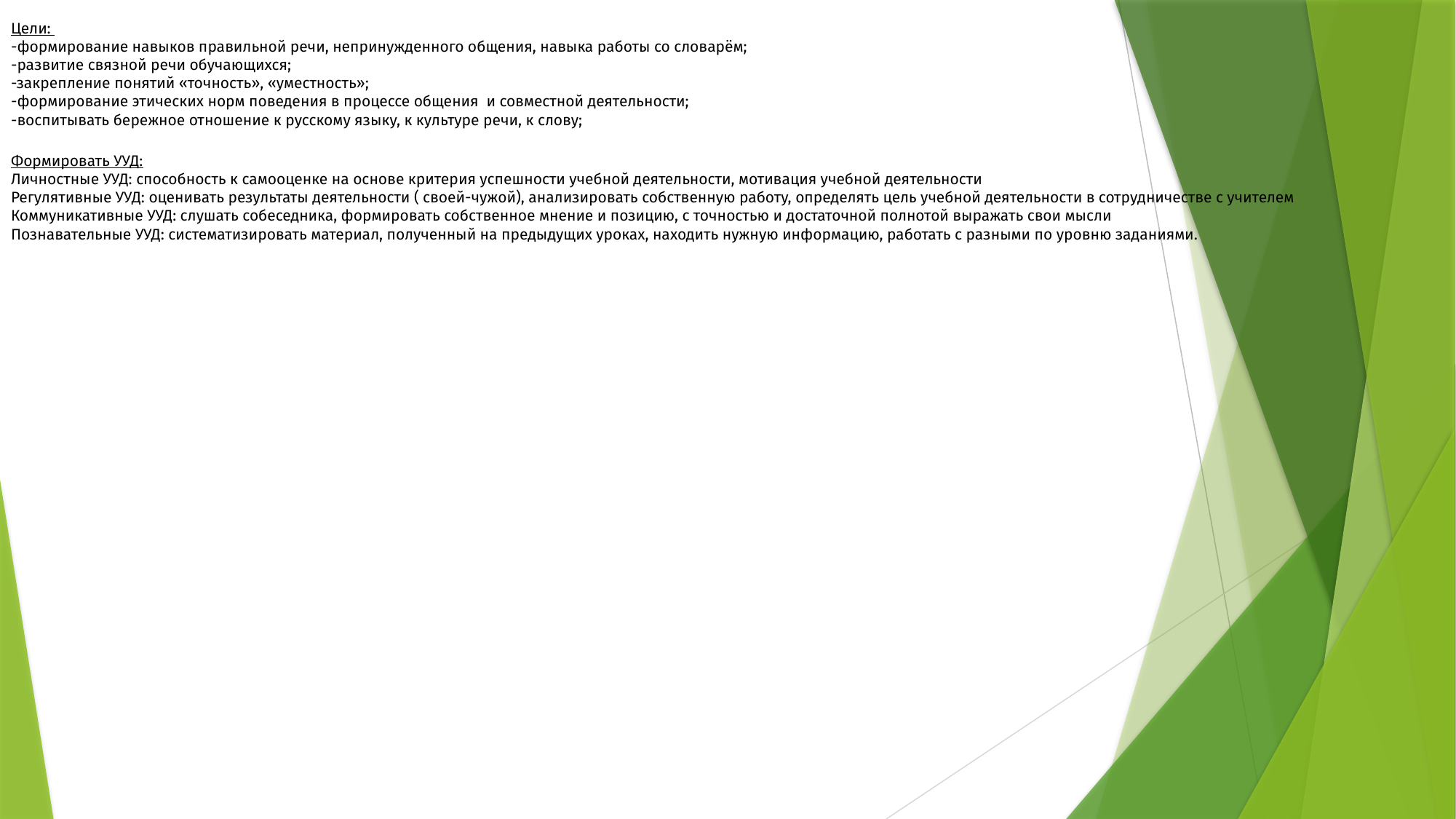

# Цели: -формирование навыков правильной речи, непринужденного общения, навыка работы со словарём; -развитие связной речи обучающихся; -закрепление понятий «точность», «уместность»; -формирование этических норм поведения в процессе общения  и совместной деятельности; -воспитывать бережное отношение к русскому языку, к культуре речи, к слову; Формировать УУД: Личностные УУД: способность к самооценке на основе критерия успешности учебной деятельности, мотивация учебной деятельности Регулятивные УУД: оценивать результаты деятельности ( своей-чужой), анализировать собственную работу, определять цель учебной деятельности в сотрудничестве с учителем Коммуникативные УУД: слушать собеседника, формировать собственное мнение и позицию, с точностью и достаточной полнотой выражать свои мысли Познавательные УУД: систематизировать материал, полученный на предыдущих уроках, находить нужную информацию, работать с разными по уровню заданиями.